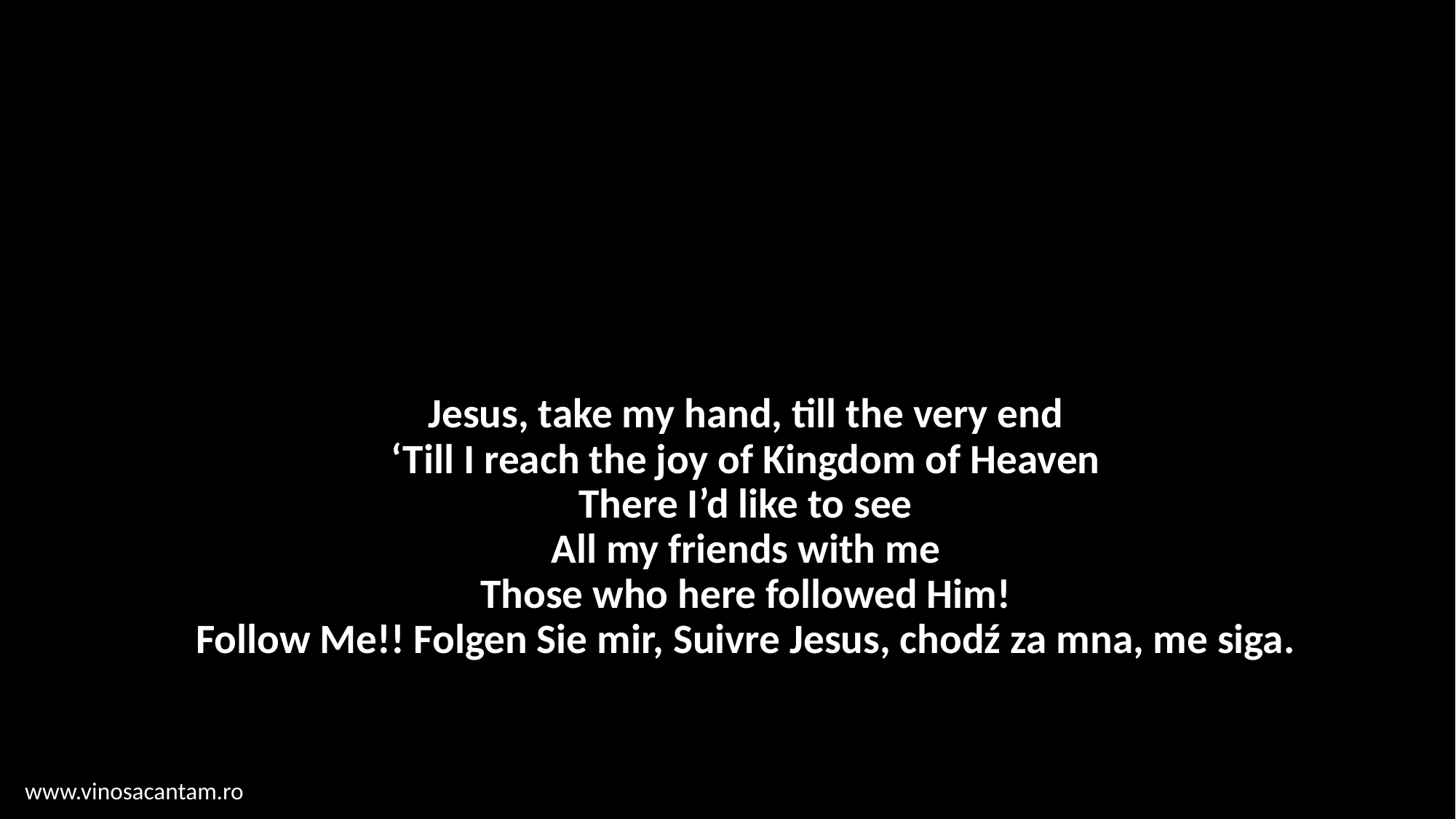

# Jesus, take my hand, till the very end ‘Till I reach the joy of Kingdom of Heaven There I’d like to see All my friends with me Those who here followed Him! Follow Me!! Folgen Sie mir, Suivre Jesus, chodź za mna, me siga.
www.vinosacantam.ro